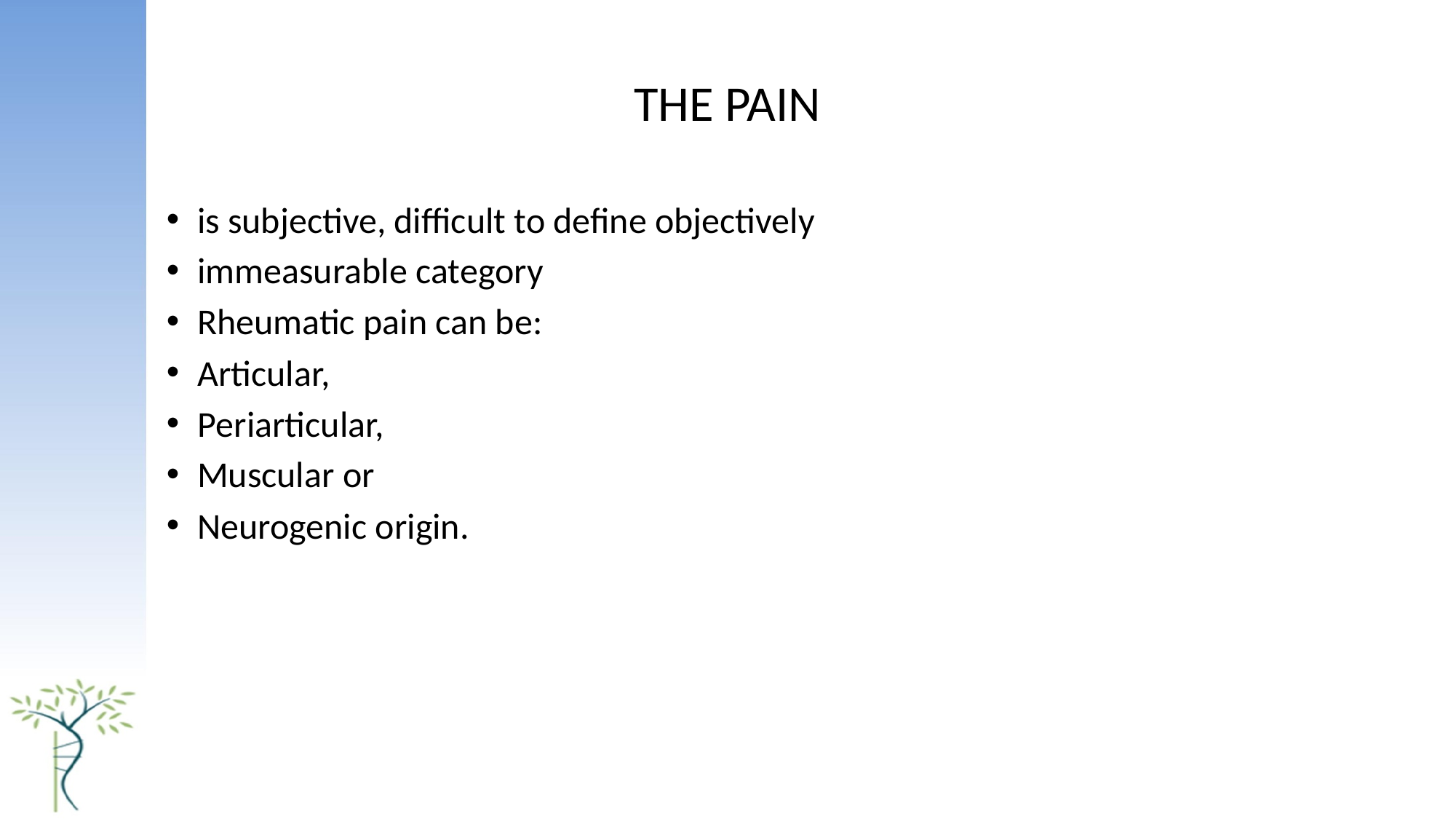

# THE PAIN
is subjective, difficult to define objectively
immeasurable category
Rheumatic pain can be:
Articular,
Periarticular,
Muscular or
Neurogenic origin.